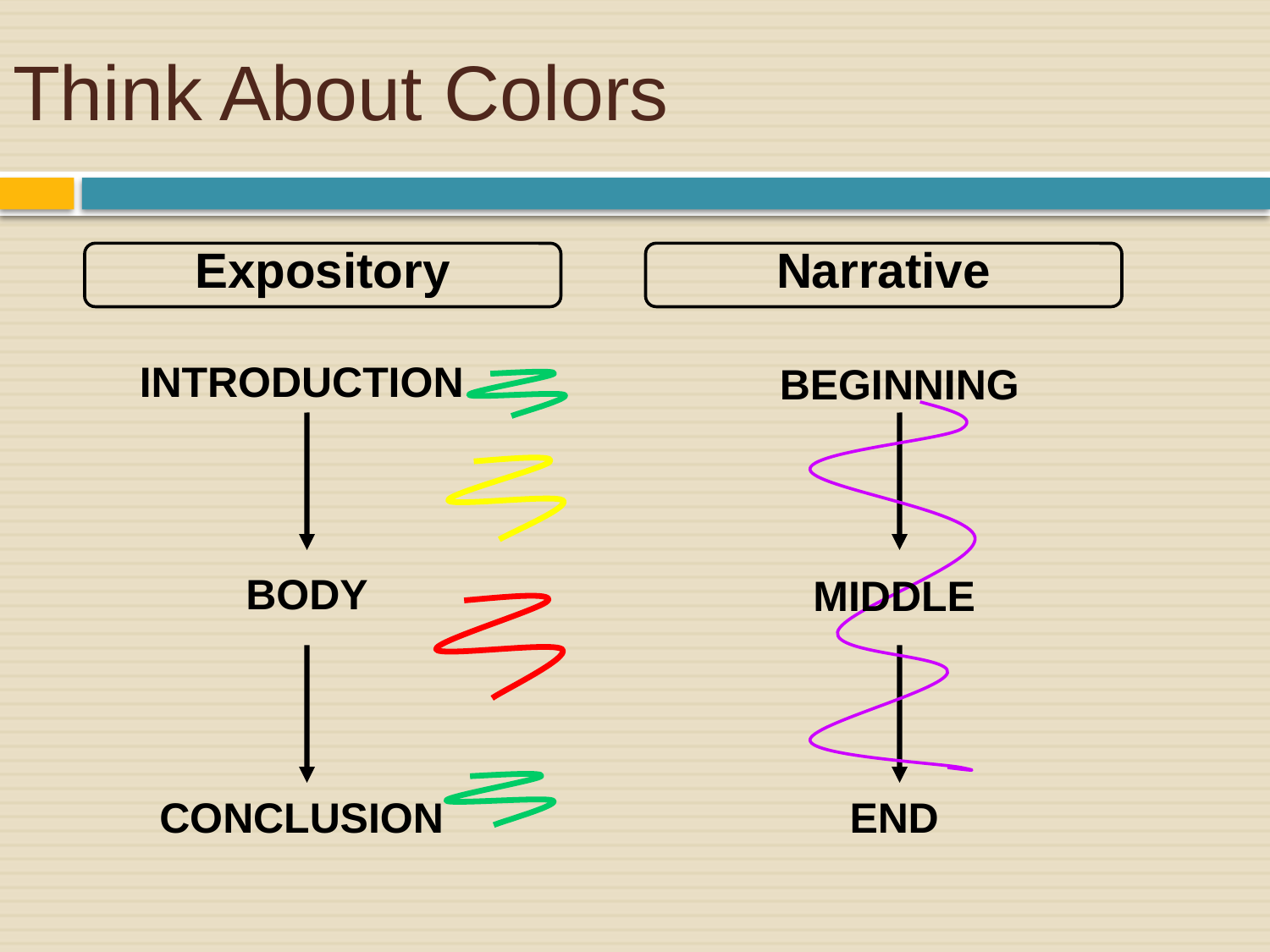

# Think About Colors
Expository
Narrative

INTRODUCTION
BEGINNING

BODY
MIDDLE

CONCLUSION
END